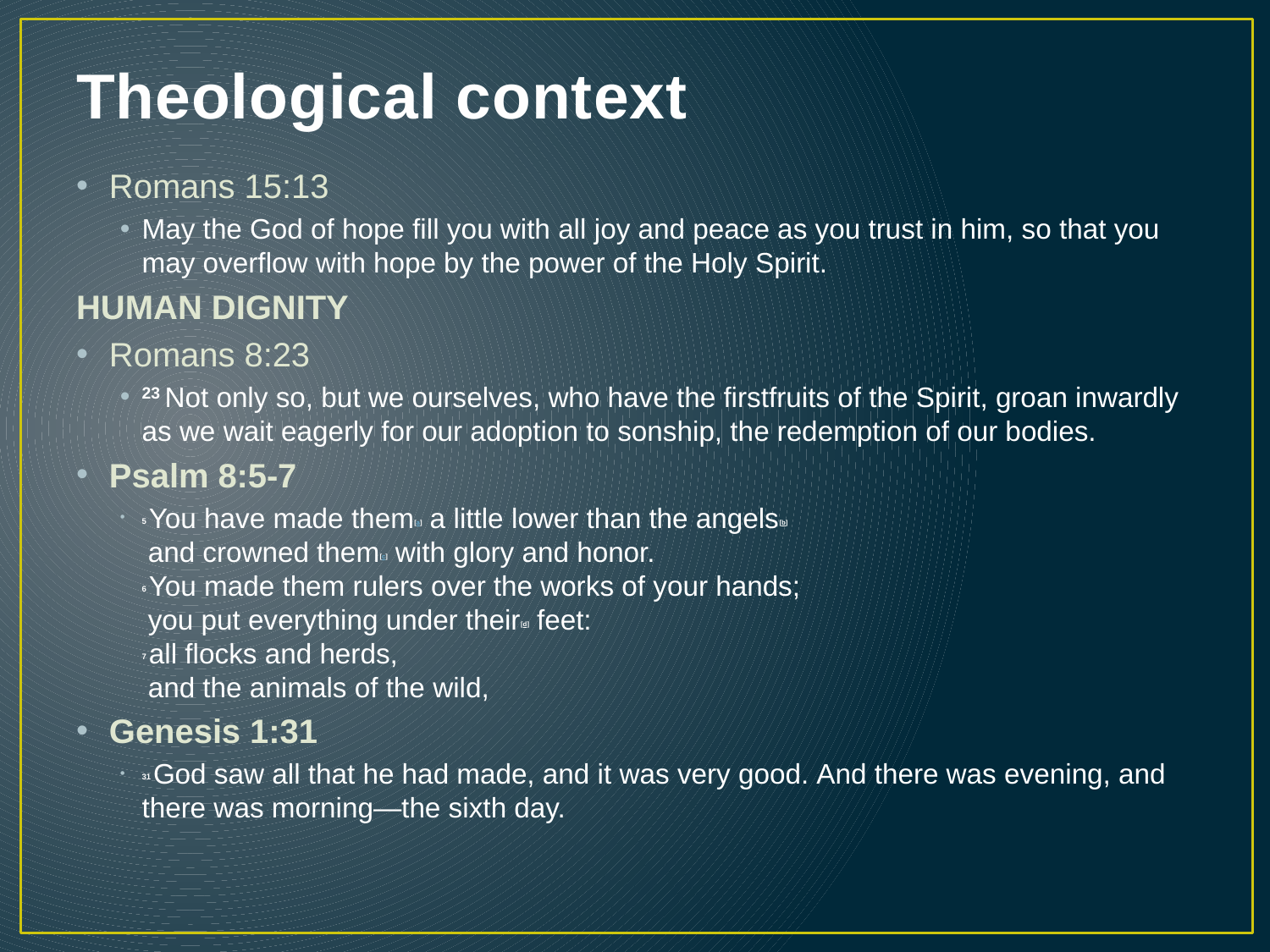

# Theological context
Romans 15:13
May the God of hope fill you with all joy and peace as you trust in him, so that you may overflow with hope by the power of the Holy Spirit.
HUMAN DIGNITY
Romans 8:23
23 Not only so, but we ourselves, who have the firstfruits of the Spirit, groan inwardly as we wait eagerly for our adoption to sonship, the redemption of our bodies.
Psalm 8:5-7
5 You have made them[a] a little lower than the angels[b]
    and crowned them[c] with glory and honor.
6 You made them rulers over the works of your hands;
    you put everything under their[d] feet:
7 all flocks and herds,
    and the animals of the wild,
Genesis 1:31
31 God saw all that he had made, and it was very good. And there was evening, and there was morning—the sixth day.